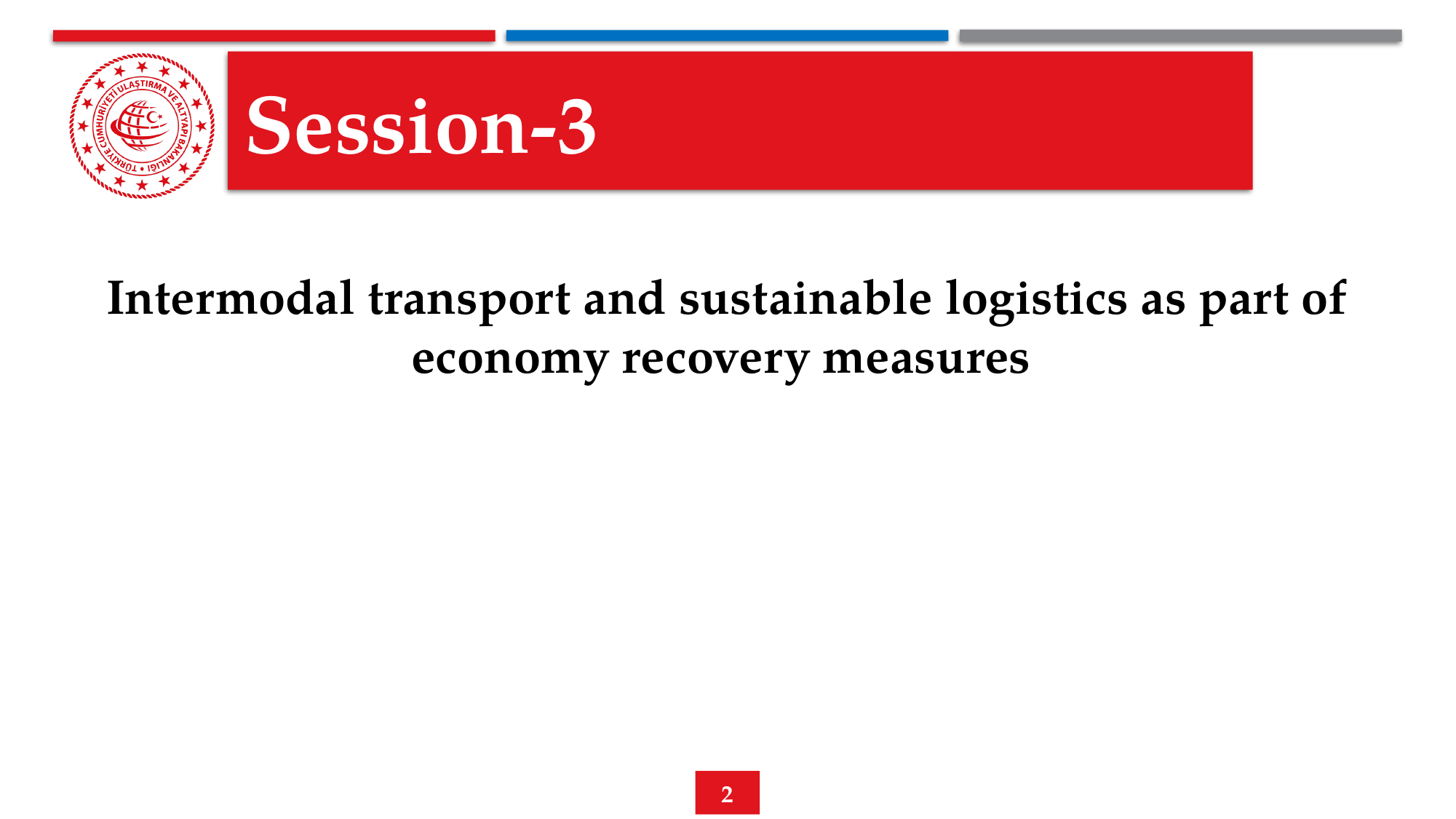

# Session-3
Intermodal transport and sustainable logistics as part of economy recovery measures
2